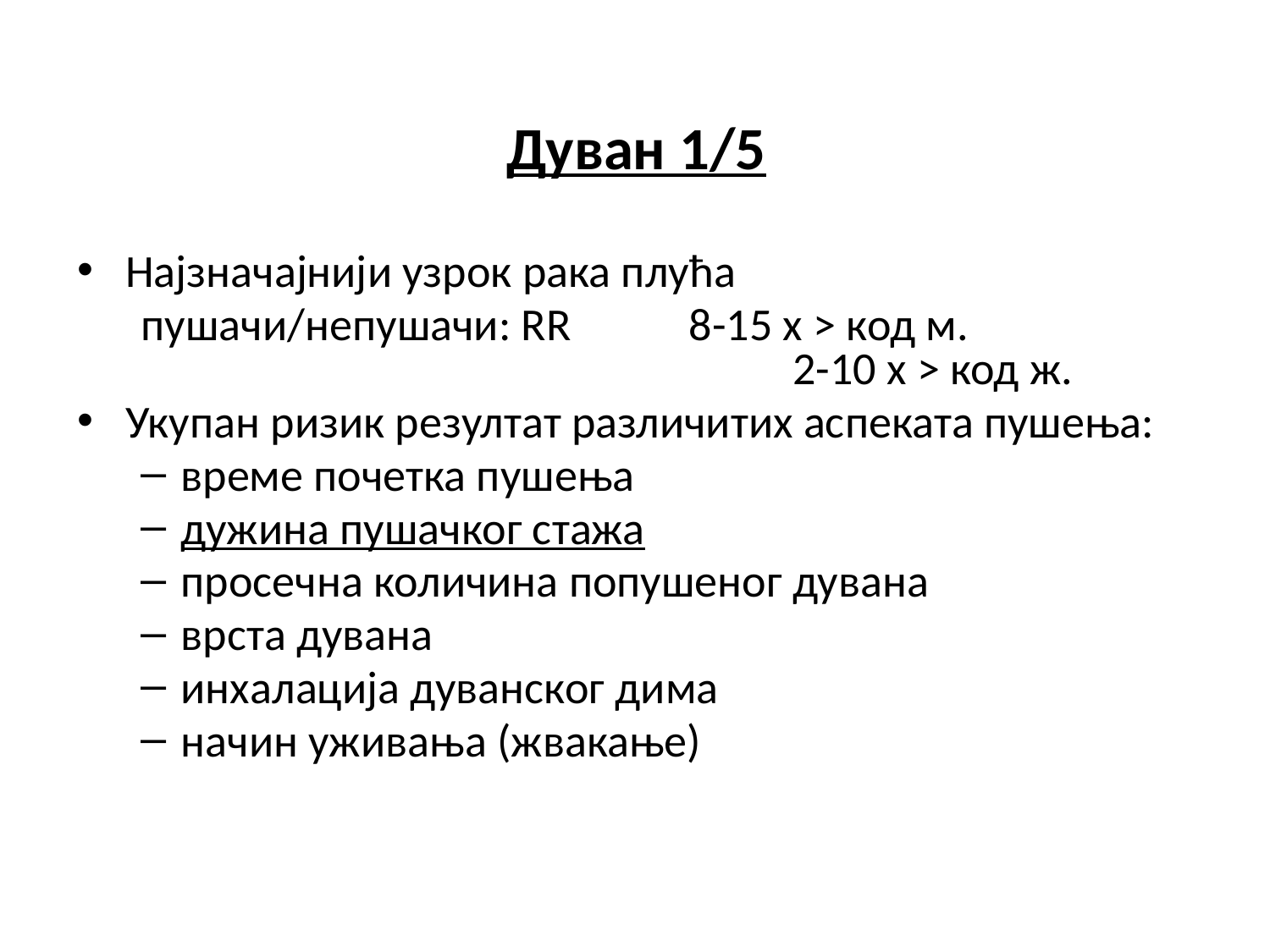

# Дуван 1/5
Најзначајнији узрок рака плућа
пушачи/непушачи: RR  	8-15 x > код м.
 				          2-10 x > код ж.
Укупан ризик резултат различитих аспеката пушења:
време почетка пушења
дужина пушачког стажа
просечна количина попушеног дувана
врста дувана
инхалација дуванског дима
начин уживања (жвакање)